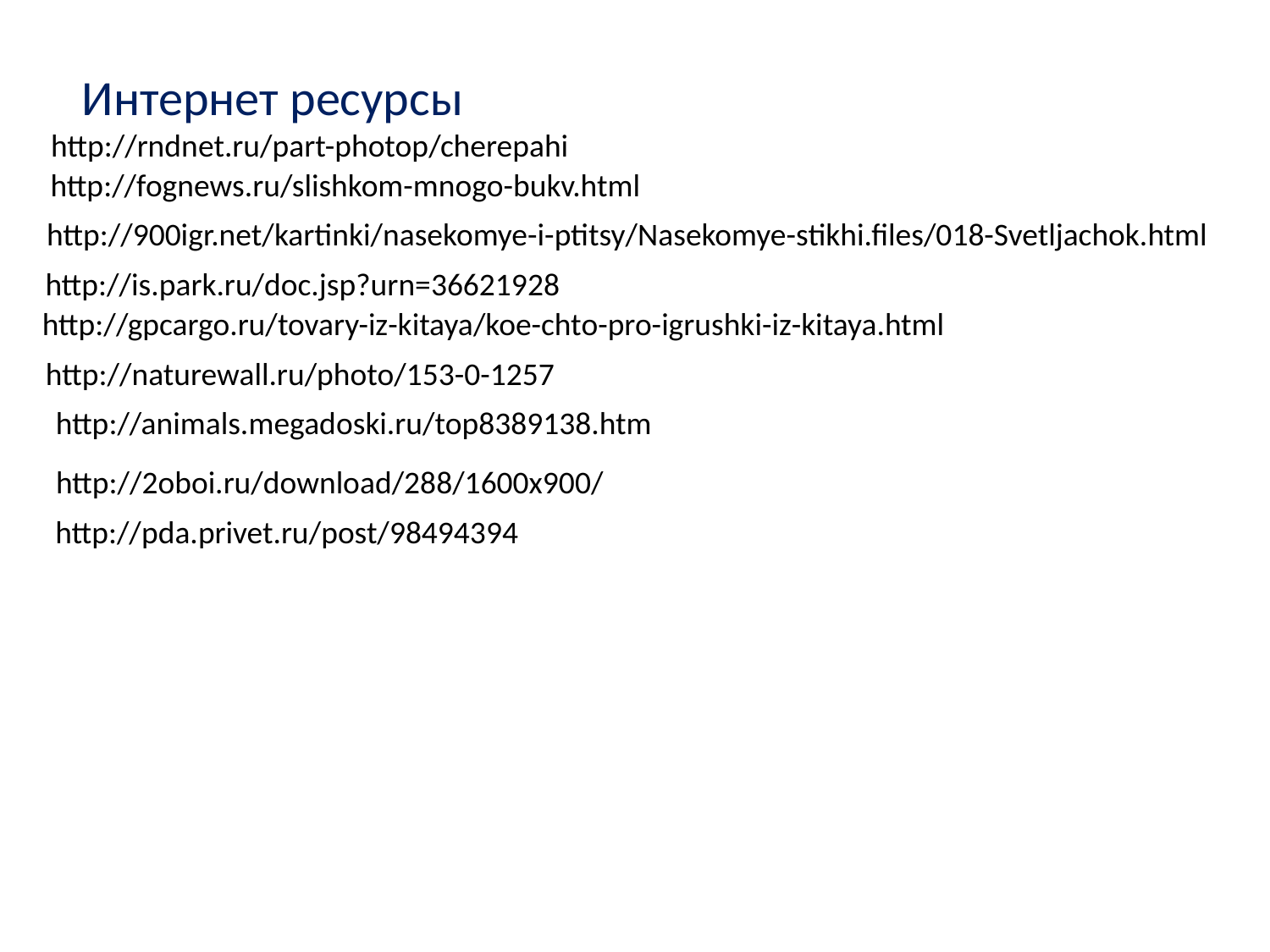

Интернет ресурсы
  http://rndnet.ru/part-photop/cherepahi
  http://fognews.ru/slishkom-mnogo-bukv.html
  http://900igr.net/kartinki/nasekomye-i-ptitsy/Nasekomye-stikhi.files/018-Svetljachok.html
http://is.park.ru/doc.jsp?urn=36621928
http://gpcargo.ru/tovary-iz-kitaya/koe-chto-pro-igrushki-iz-kitaya.html
http://naturewall.ru/photo/153-0-1257
http://animals.megadoski.ru/top8389138.htm
http://2oboi.ru/download/288/1600x900/
http://pda.privet.ru/post/98494394